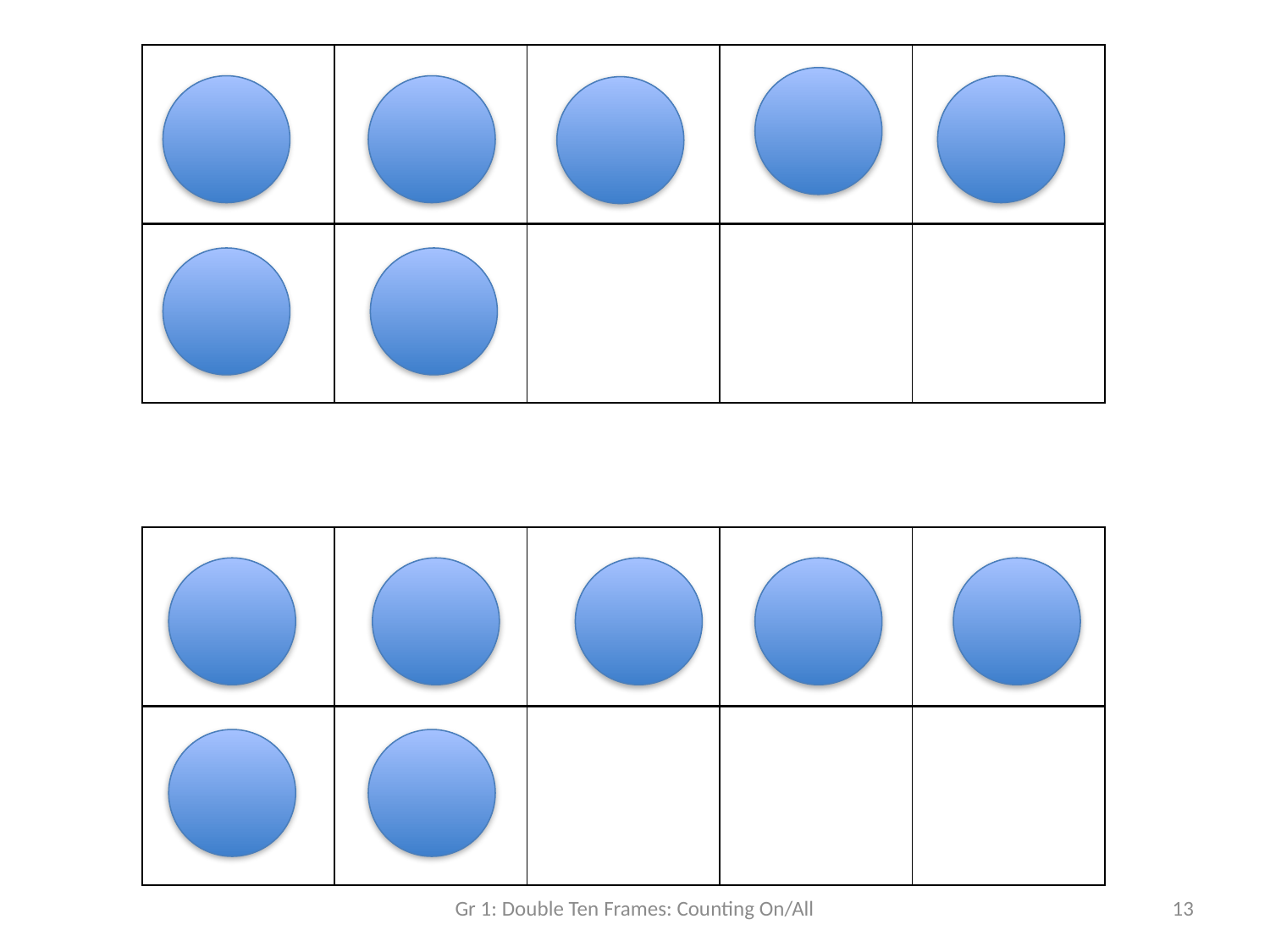

|  |  |  |  |  |
| --- | --- | --- | --- | --- |
|  |  |  |  |  |

|  |  |  |  |  |
| --- | --- | --- | --- | --- |
|  |  |  |  |  |

Gr 1: Double Ten Frames: Counting On/All
13